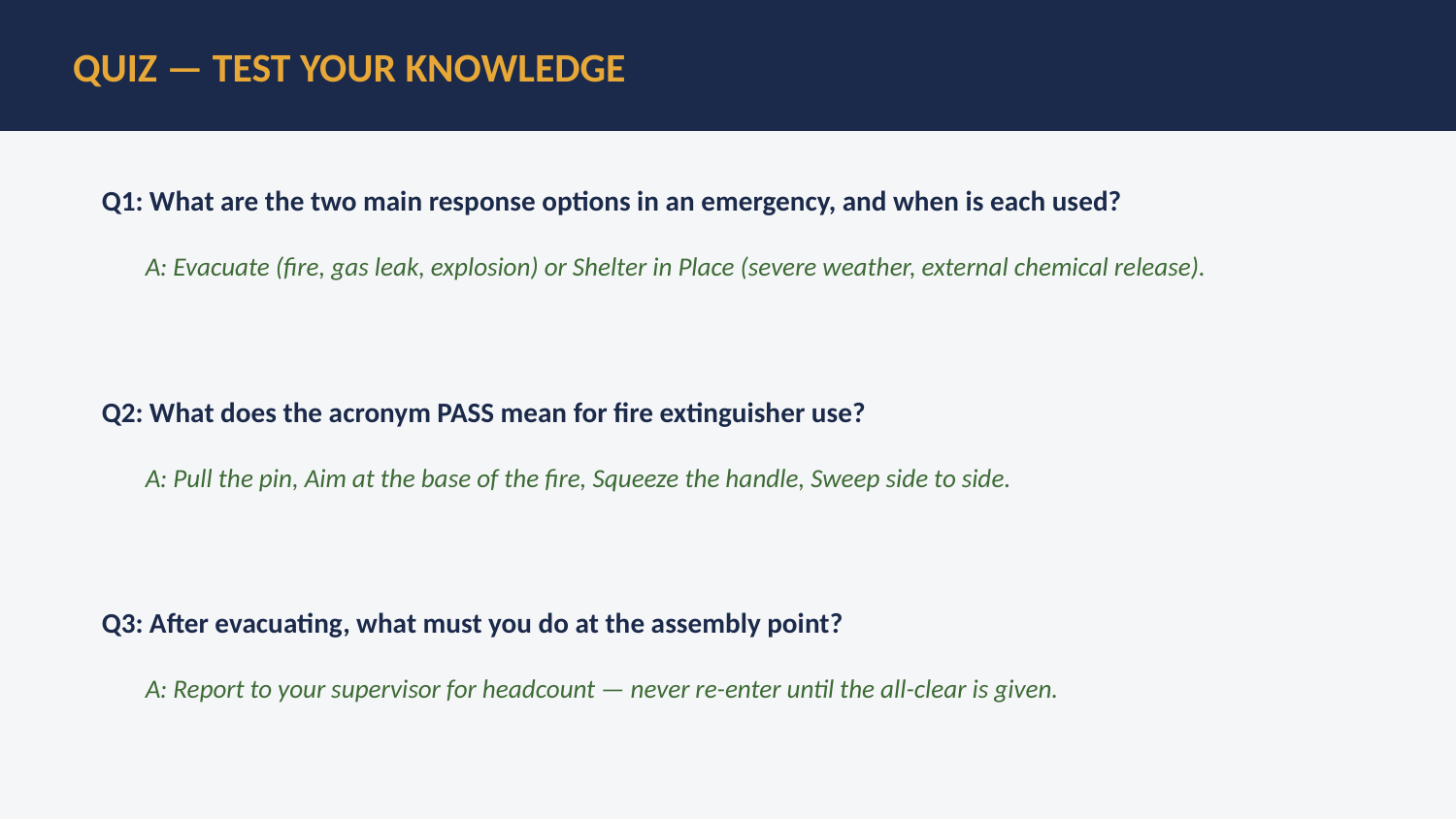

QUIZ — TEST YOUR KNOWLEDGE
Q1: What are the two main response options in an emergency, and when is each used?
A: Evacuate (fire, gas leak, explosion) or Shelter in Place (severe weather, external chemical release).
Q2: What does the acronym PASS mean for fire extinguisher use?
A: Pull the pin, Aim at the base of the fire, Squeeze the handle, Sweep side to side.
Q3: After evacuating, what must you do at the assembly point?
A: Report to your supervisor for headcount — never re-enter until the all-clear is given.